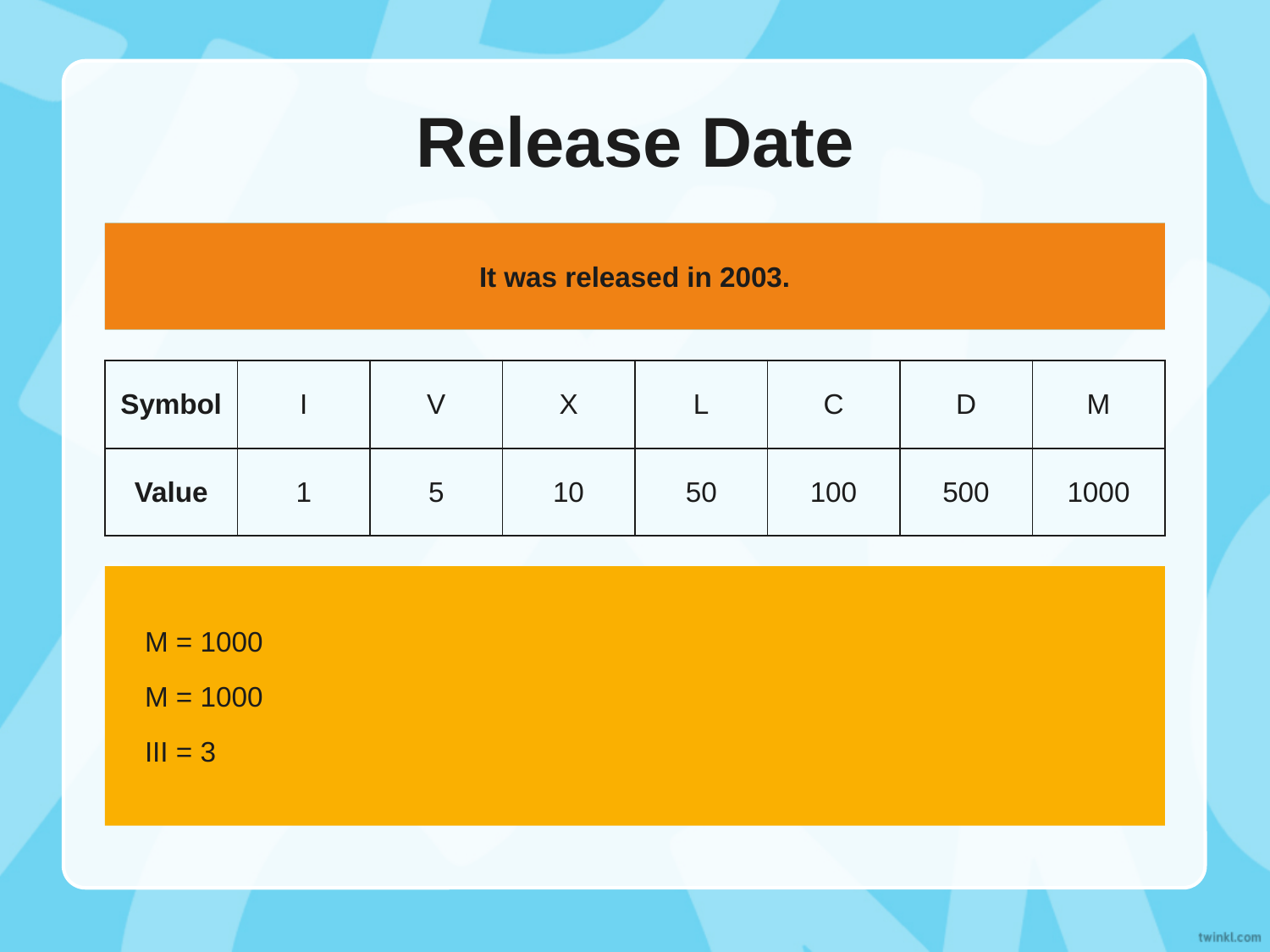

Release Date
It was released in 2003.
Finding Nemo came out in MMIII. When was this?
| Symbol | I | V | X | L | C | D | M |
| --- | --- | --- | --- | --- | --- | --- | --- |
| Value | 1 | 5 | 10 | 50 | 100 | 500 | 1000 |
M = 1000

M = 1000

III = 3